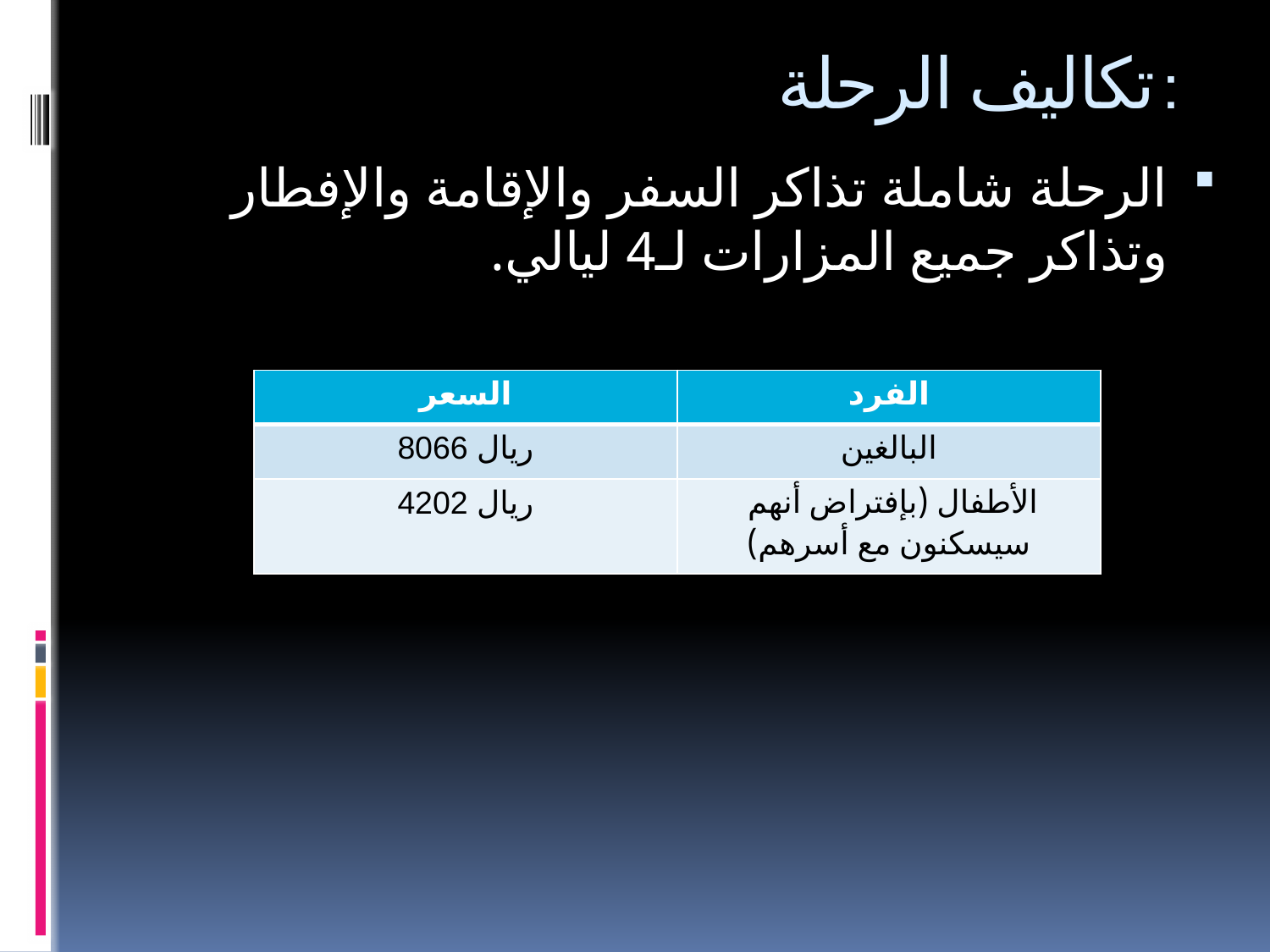

# تكاليف الرحلة:
الرحلة شاملة تذاكر السفر والإقامة والإفطار وتذاكر جميع المزارات لـ4 ليالي.

| السعر | الفرد |
| --- | --- |
| 8066 ريال | البالغين |
| 4202 ريال | الأطفال (بإفتراض أنهم سيسكنون مع أسرهم) |